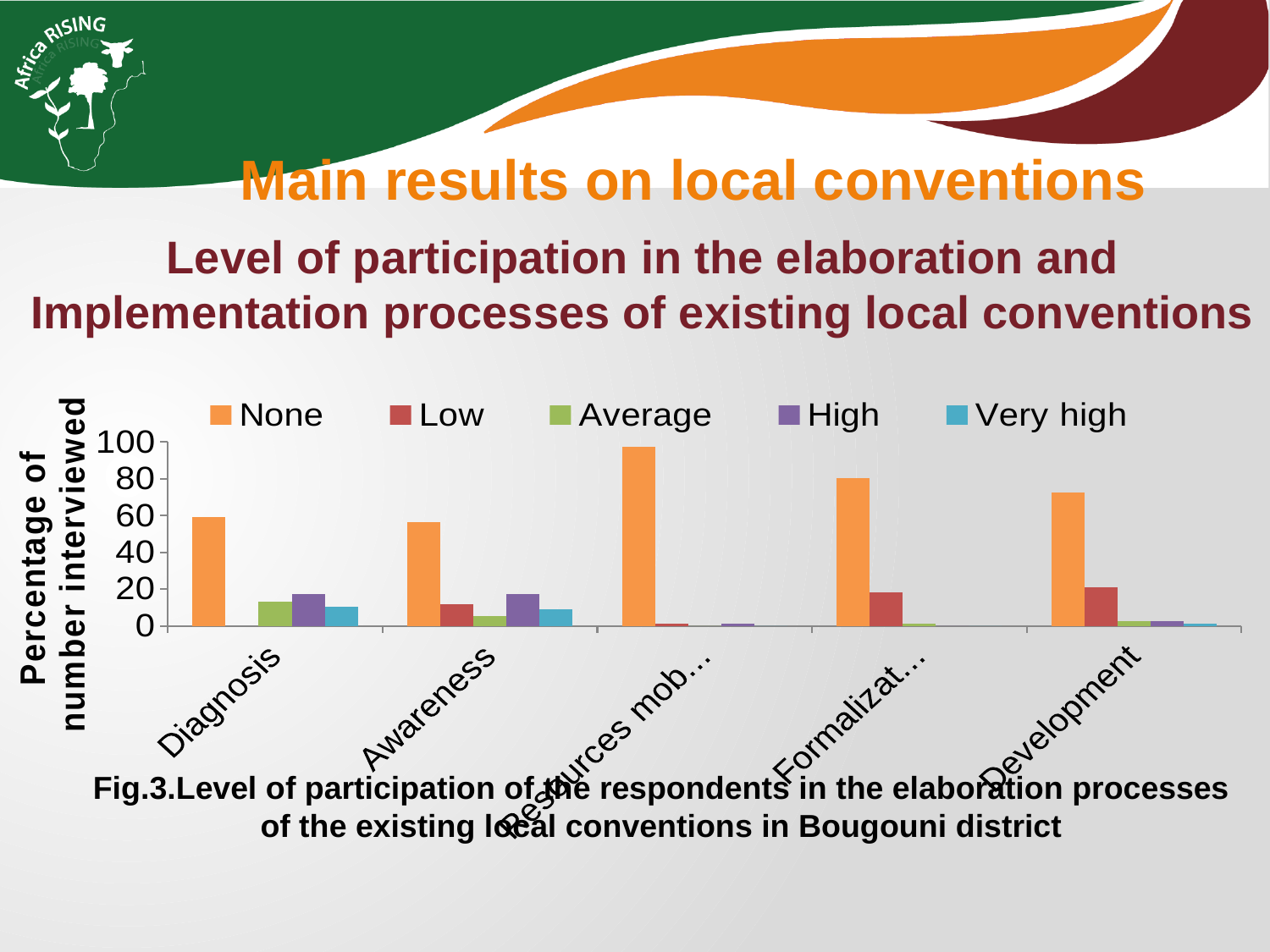

Main results on local conventions
Level of participation in the elaboration and Implementation processes of existing local conventions

### Chart

| Category | None | Low | Average | High | Very high |
|---|---|---|---|---|---|
| Diagnosis | 59.21 | None | 13.16 | 17.1 | 10.53 |
| Awareness | 56.58 | 11.84 | 5.26 | 17.11 | 9.21 |
| Resources mobilization | 97.36 | 1.32 | 0.0 | 1.32 | 0.0 |
| Formalization  | 80.26 | 18.42 | 1.32 | 0.0 | 0.0 |
| Development | 72.37 | 21.05 | 2.63 | 2.63 | 1.32 |
Fig.3.Level of participation of the respondents in the elaboration processes of the existing local conventions in Bougouni district